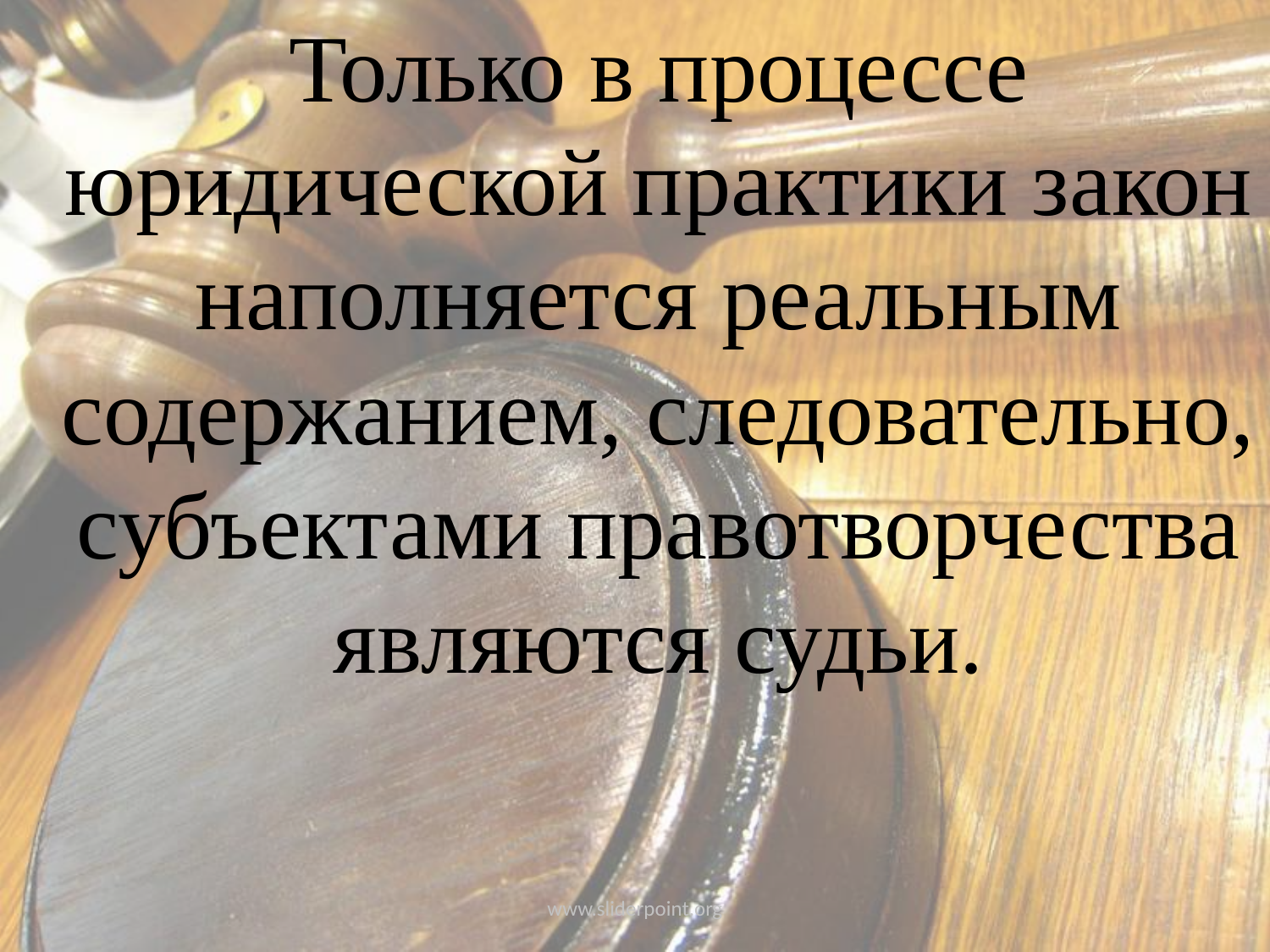

Только в процессе юридической практики закон наполняется реальным содержанием, следовательно, субъектами правотворчества являются судьи.

www.sliderpoint.org